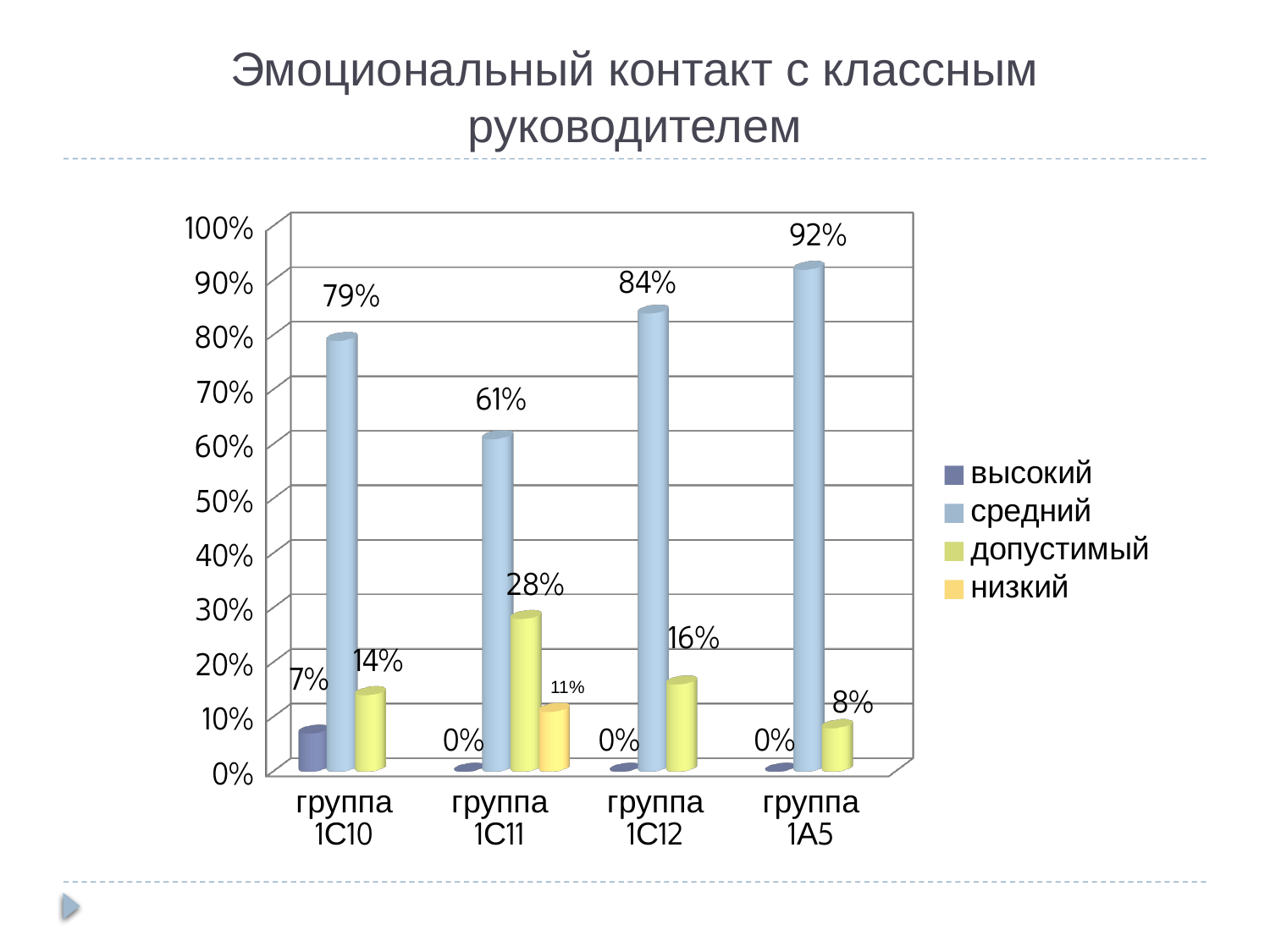

# Эмоциональный контакт с классным руководителем

[unsupported chart]